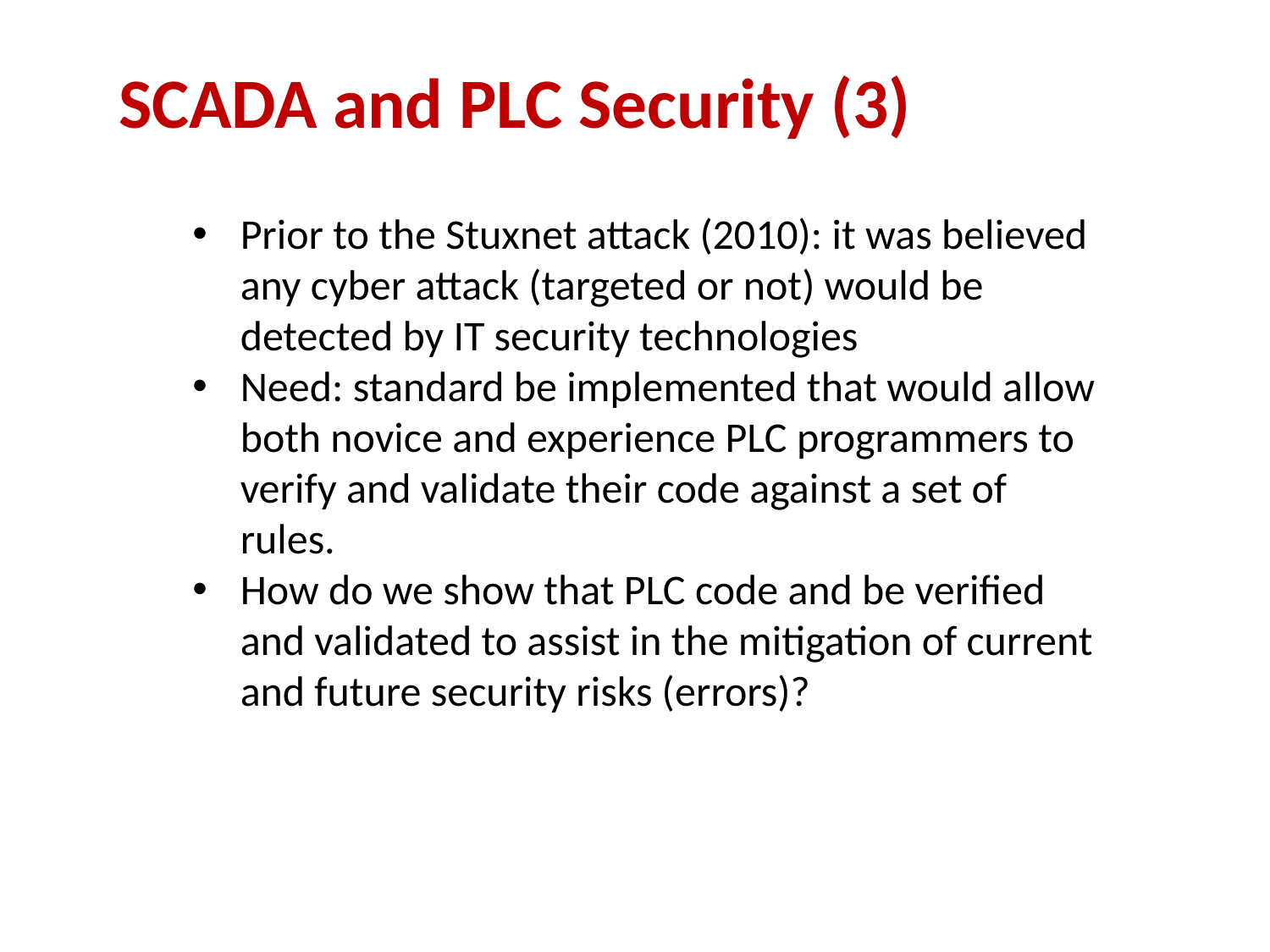

SCADA and PLC Security (3)
Prior to the Stuxnet attack (2010): it was believed any cyber attack (targeted or not) would be detected by IT security technologies
Need: standard be implemented that would allow both novice and experience PLC programmers to verify and validate their code against a set of rules.
How do we show that PLC code and be verified and validated to assist in the mitigation of current and future security risks (errors)?